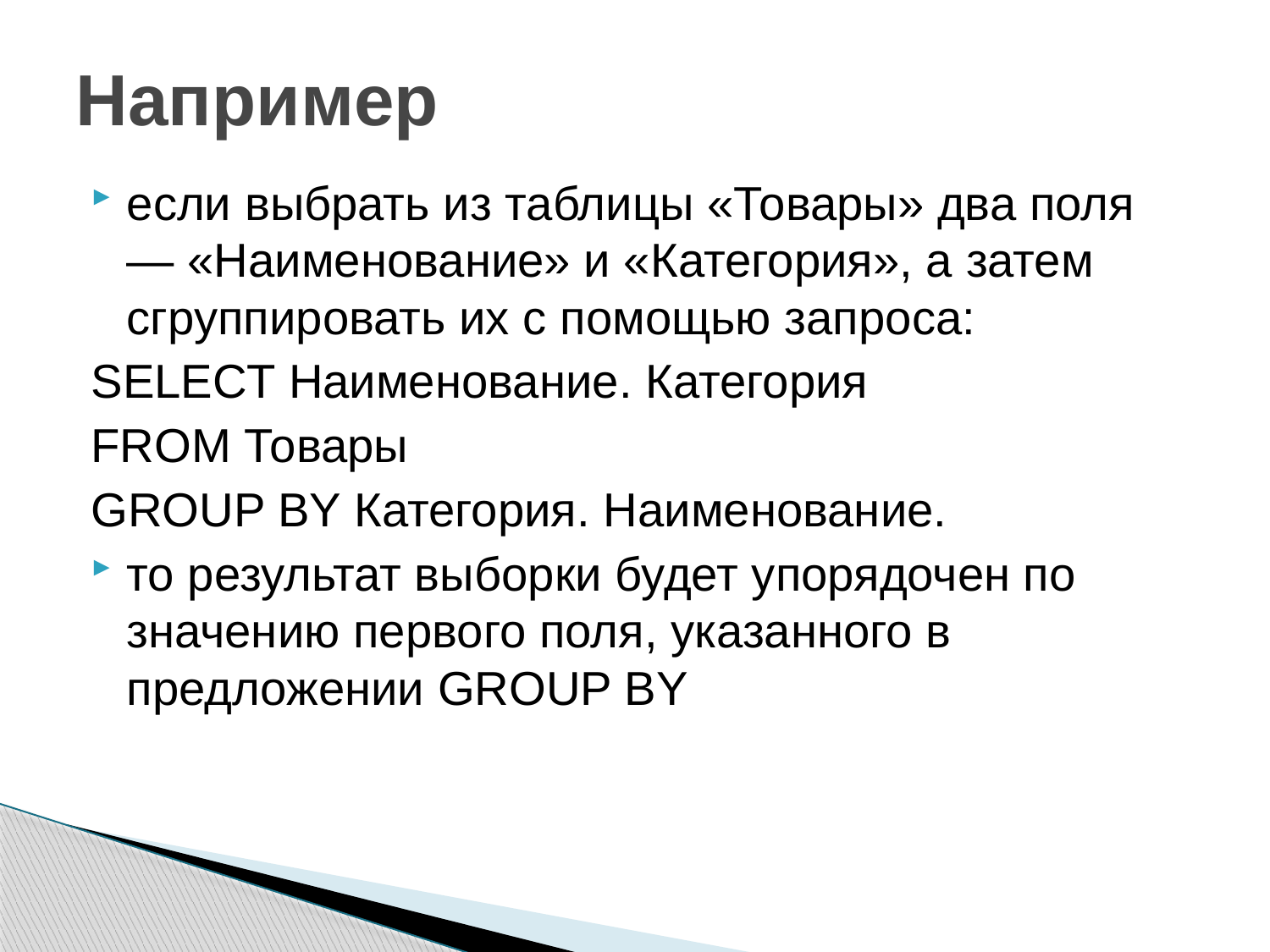

# Например
если выбрать из таблицы «Товары» два поля — «Наименование» и «Категория», а затем сгруппировать их с помощью запроса:
SELECT Наименование. Категория
FROM Товары
GROUP BY Категория. Наименование.
то результат выборки будет упорядочен по значению первого поля, указанного в предложении GROUP BY